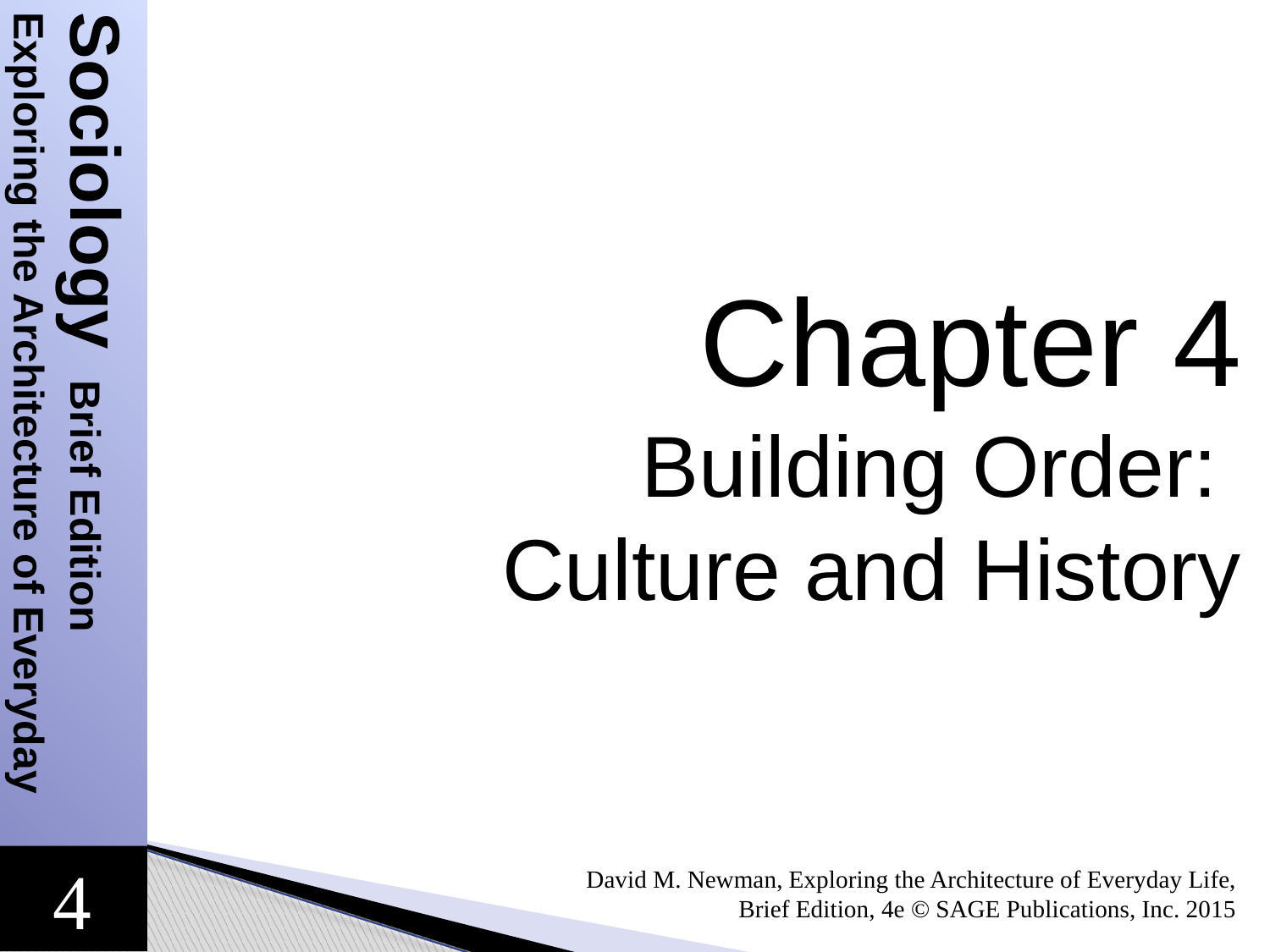

Chapter 4
Building Order:
Culture and History
David M. Newman, Exploring the Architecture of Everyday Life, Brief Edition, 4e © SAGE Publications, Inc. 2015